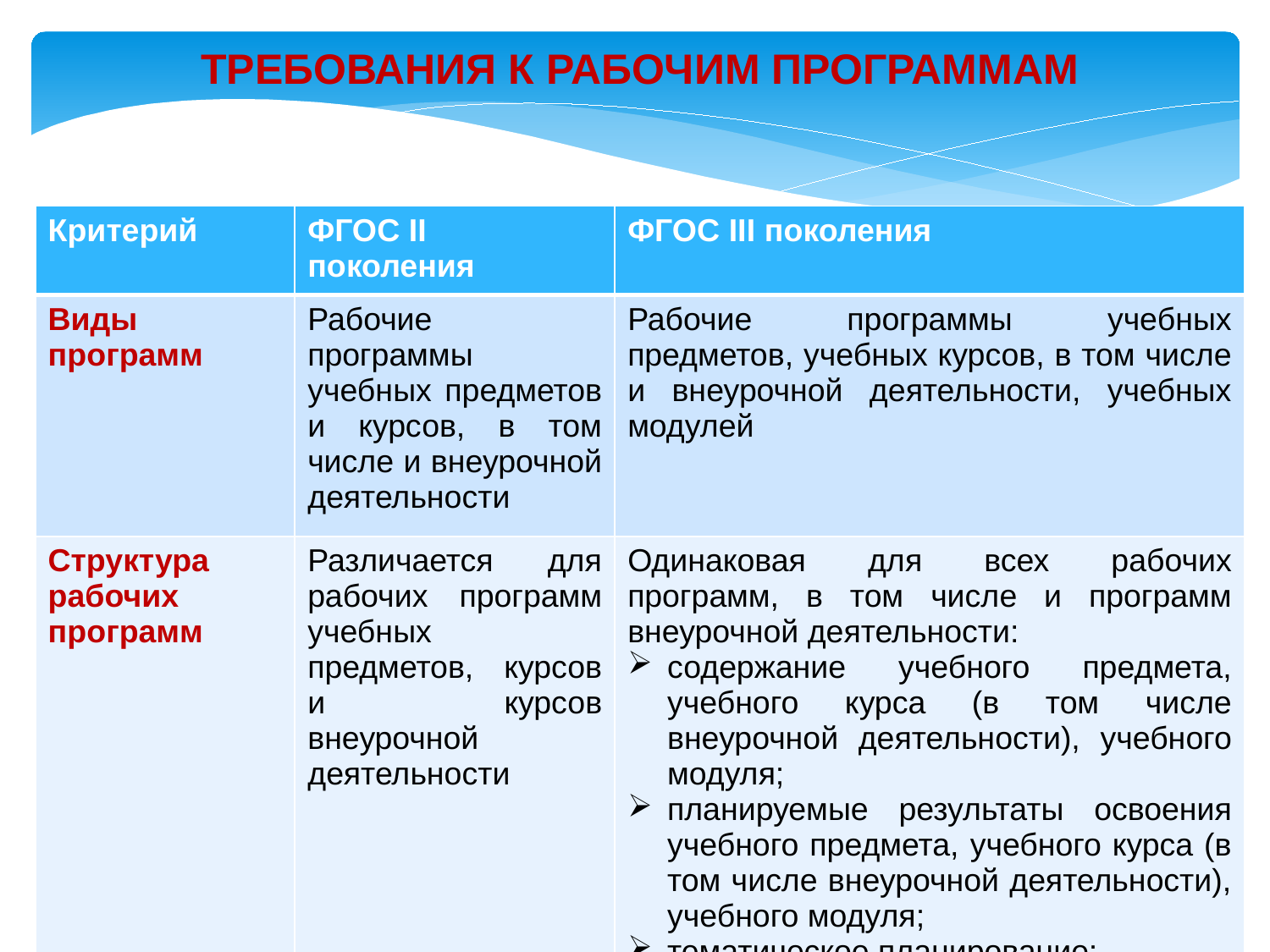

ТРЕБОВАНИЯ К РАБОЧИМ ПРОГРАММАМ
| Критерий | ФГОС II поколения | ФГОС III поколения |
| --- | --- | --- |
| Виды программ | Рабочие программы учебных предметов и курсов, в том числе и внеурочной деятельности | Рабочие программы учебных предметов, учебных курсов, в том числе и внеурочной деятельности, учебных модулей |
| Структура рабочих программ | Различается для рабочих программ учебных предметов, курсов и курсов внеурочной деятельности | Одинаковая для всех рабочих программ, в том числе и программ внеурочной деятельности: содержание учебного предмета, учебного курса (в том числе внеурочной деятельности), учебного модуля; планируемые результаты освоения учебного предмета, учебного курса (в том числе внеурочной деятельности), учебного модуля; тематическое планирование; |